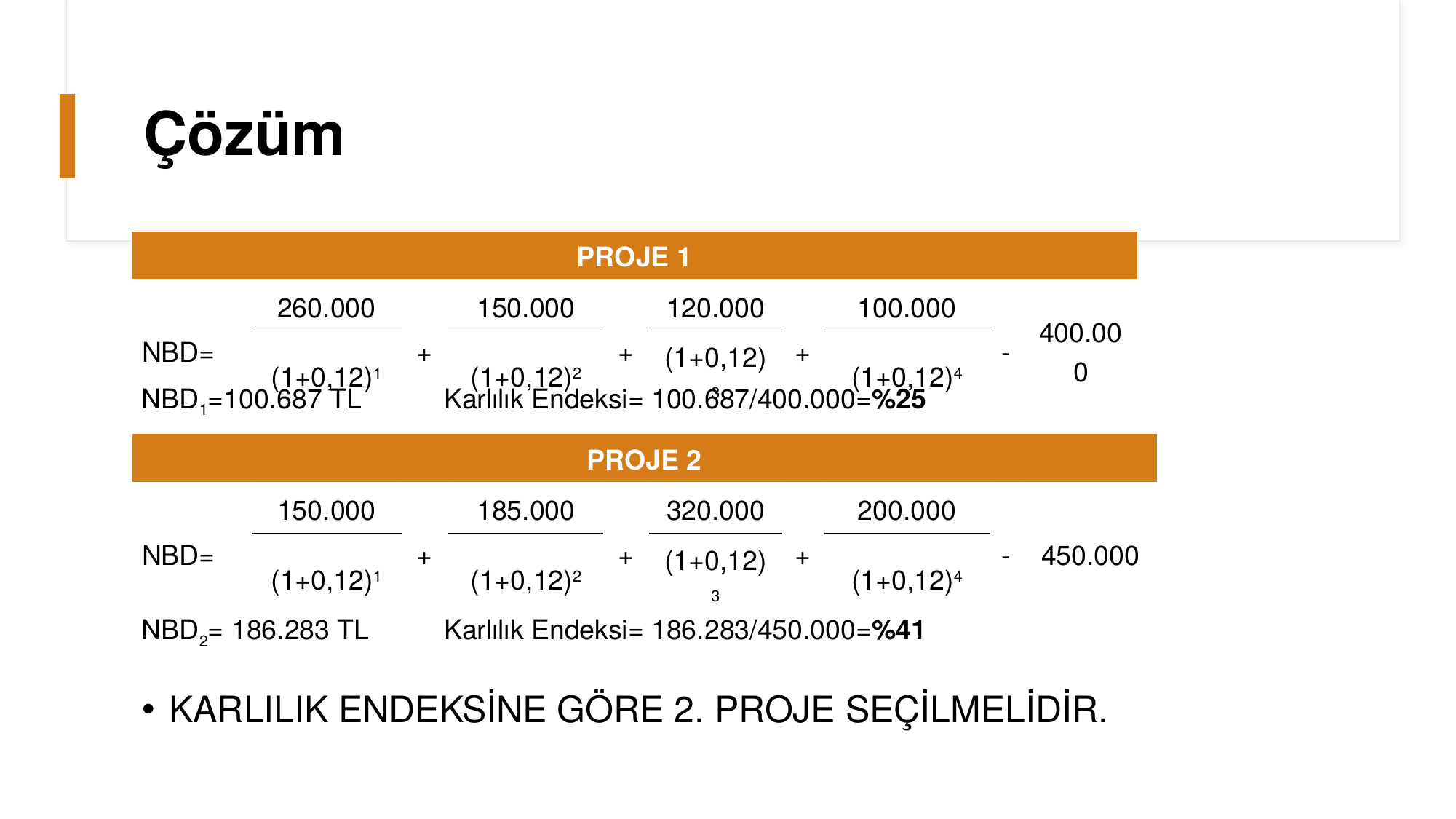

# Çözüm
| PROJE 1 |  |  |  |  |  |  |  |  |  |
| --- | --- | --- | --- | --- | --- | --- | --- | --- | --- |
| NBD= | 260.000 | + | 150.000 | + | 120.000 | + | 100.000 | - | 400.000 |
|  | (1+0,12)1 |  | (1+0,12)2 |  | (1+0,12)3 |  | (1+0,12)4 |  |  |
NBD1=100.687 TL
Karlılık Endeksi= 100.687/400.000=%25
| PROJE 2 |  |  |  |  |  |  |  |  |  |
| --- | --- | --- | --- | --- | --- | --- | --- | --- | --- |
| NBD= | 150.000 | + | 185.000 | + | 320.000 | + | 200.000 | - | 450.000 |
|  | (1+0,12)1 |  | (1+0,12)2 |  | (1+0,12)3 |  | (1+0,12)4 |  |  |
NBD2= 186.283 TL
Karlılık Endeksi= 186.283/450.000=%41
KARLILIK ENDEKSİNE GÖRE 2. PROJE SEÇİLMELİDİR.